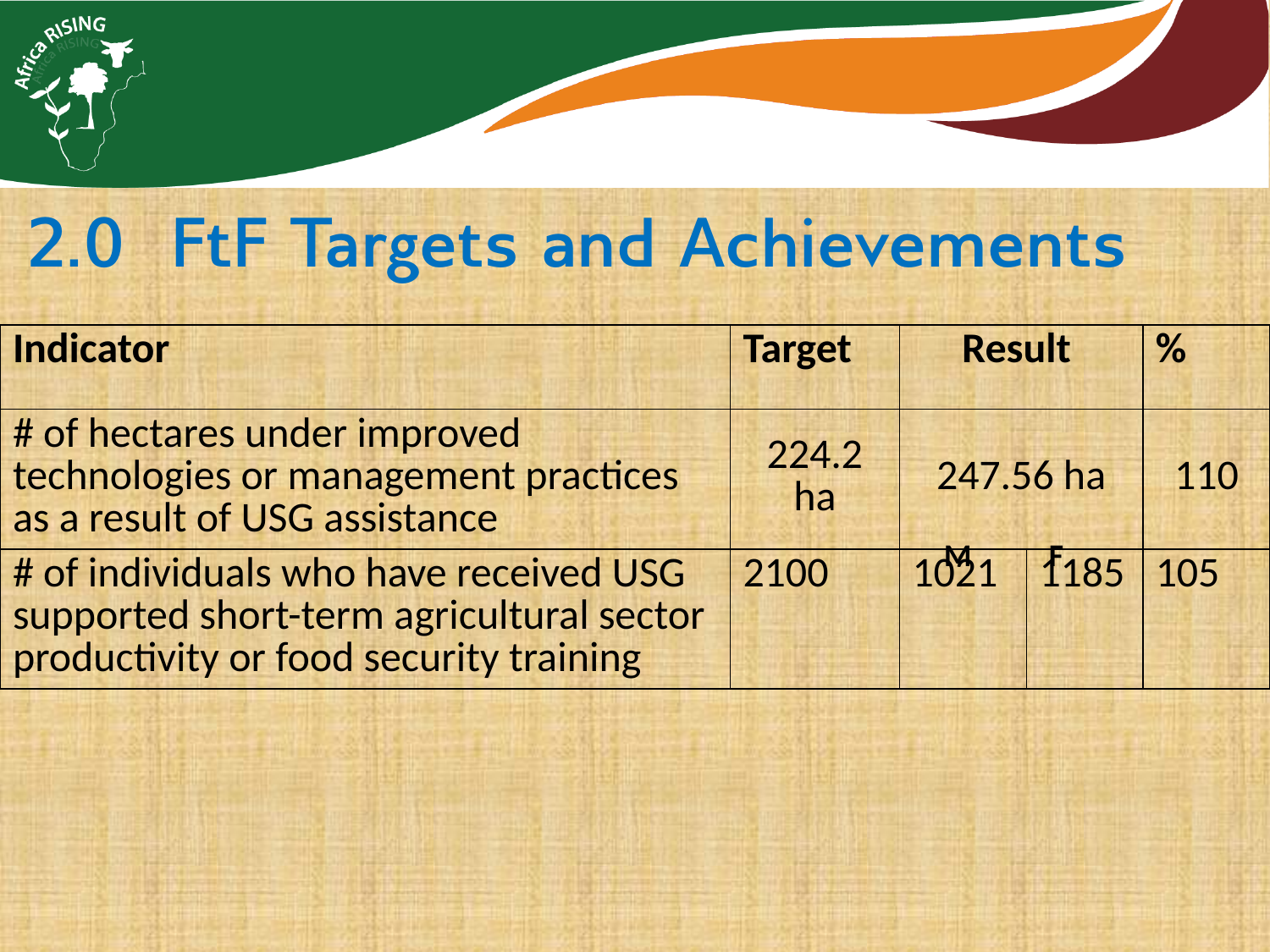

2.0  FtF Targets and Achievements

| Indicator | Target | Result |  | % |
| --- | --- | --- | --- | --- |
| # of hectares under improved technologies or management practices as a result of USG assistance | 224.2 ha | 247.56 ha |  | 110 |
| # of individuals who have received USG supported short-term agricultural sector productivity or food security training | 2100 | 1021 | 1185 | 105 |
M
F